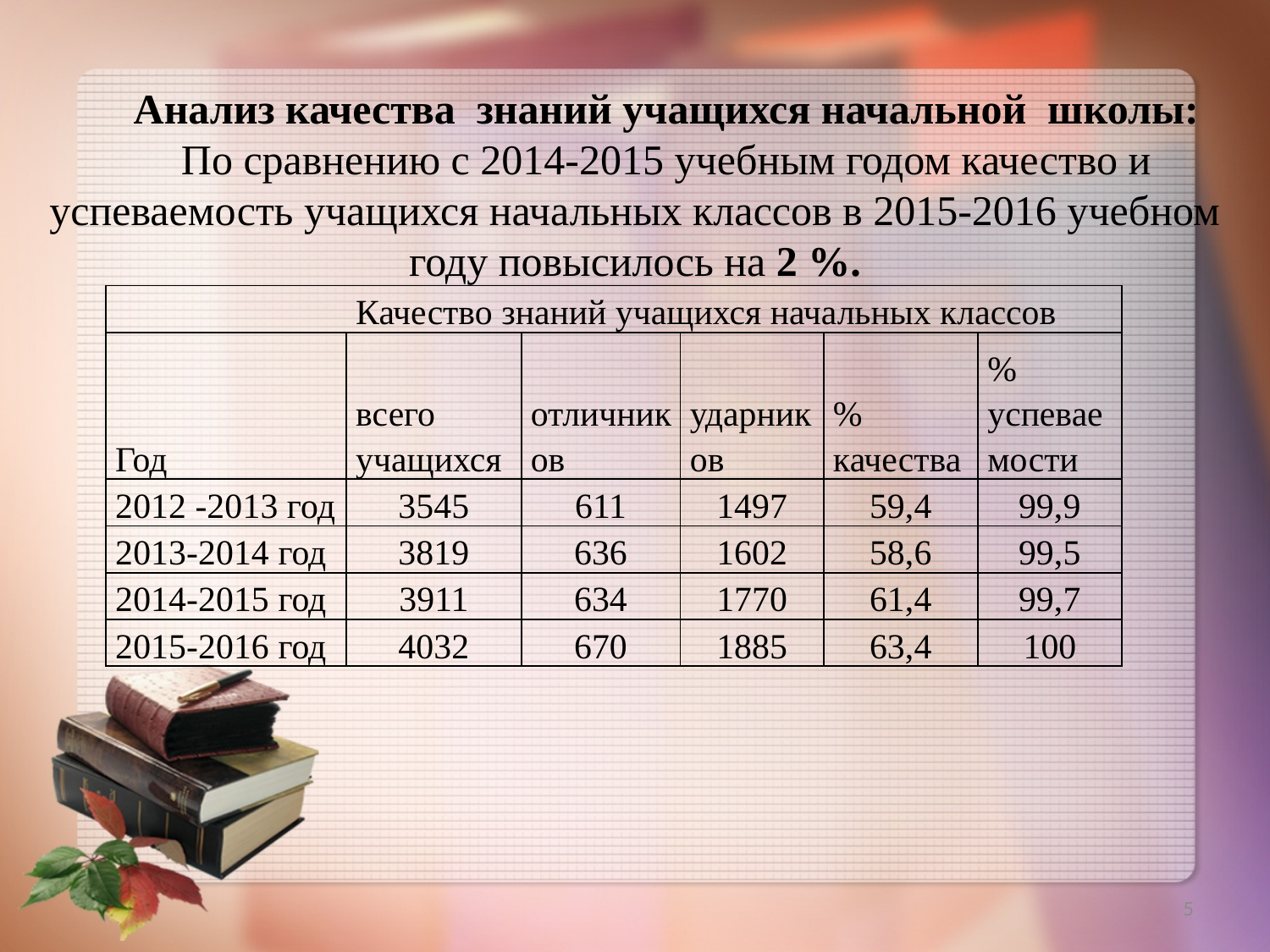

Анализ качества  знаний учащихся начальной  школы:
По сравнению с 2014-2015 учебным годом качество и успеваемость учащихся начальных классов в 2015-2016 учебном году повысилось на 2 %.

|  | Качество знаний учащихся начальных классов |  |  |  |  |
| --- | --- | --- | --- | --- | --- |
| Год | всего учащихся | отличников | ударников | % качества | % успеваемости |
| 2012 -2013 год | 3545 | 611 | 1497 | 59,4 | 99,9 |
| 2013-2014 год | 3819 | 636 | 1602 | 58,6 | 99,5 |
| 2014-2015 год | 3911 | 634 | 1770 | 61,4 | 99,7 |
| 2015-2016 год | 4032 | 670 | 1885 | 63,4 | 100 |
5